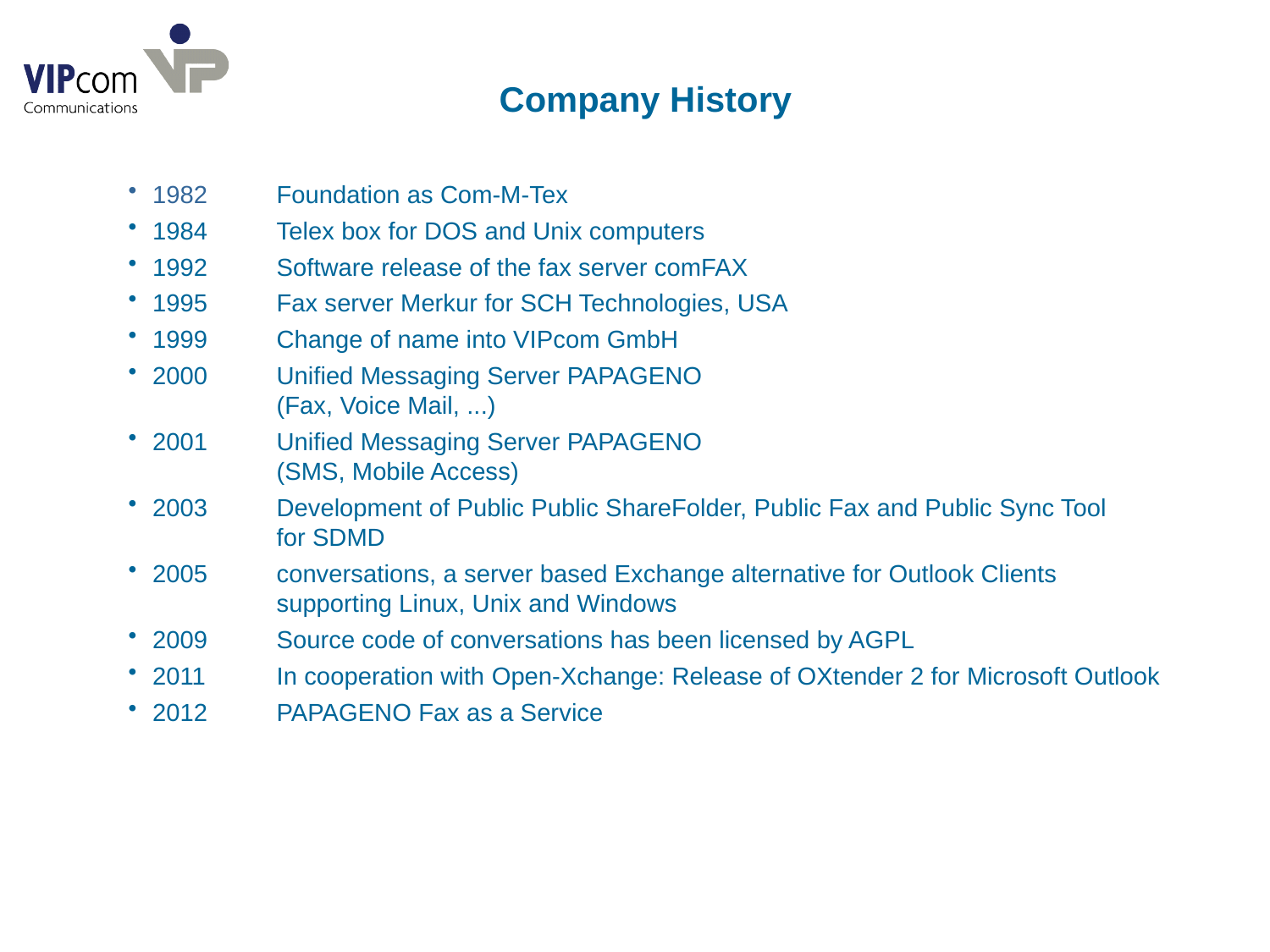

# Company History
1982	Foundation as Com-M-Tex
1984	Telex box for DOS and Unix computers
1992	Software release of the fax server comFAX
1995 	Fax server Merkur for SCH Technologies, USA
1999	Change of name into VIPcom GmbH
2000 	Unified Messaging Server PAPAGENO
	(Fax, Voice Mail, ...)
2001	Unified Messaging Server PAPAGENO
	(SMS, Mobile Access)
2003	Development of Public Public ShareFolder, Public Fax and Public Sync Tool
	for SDMD
2005	conversations, a server based Exchange alternative for Outlook Clients
	supporting Linux, Unix and Windows
2009	Source code of conversations has been licensed by AGPL
2011	In cooperation with Open-Xchange: Release of OXtender 2 for Microsoft Outlook
2012 	PAPAGENO Fax as a Service